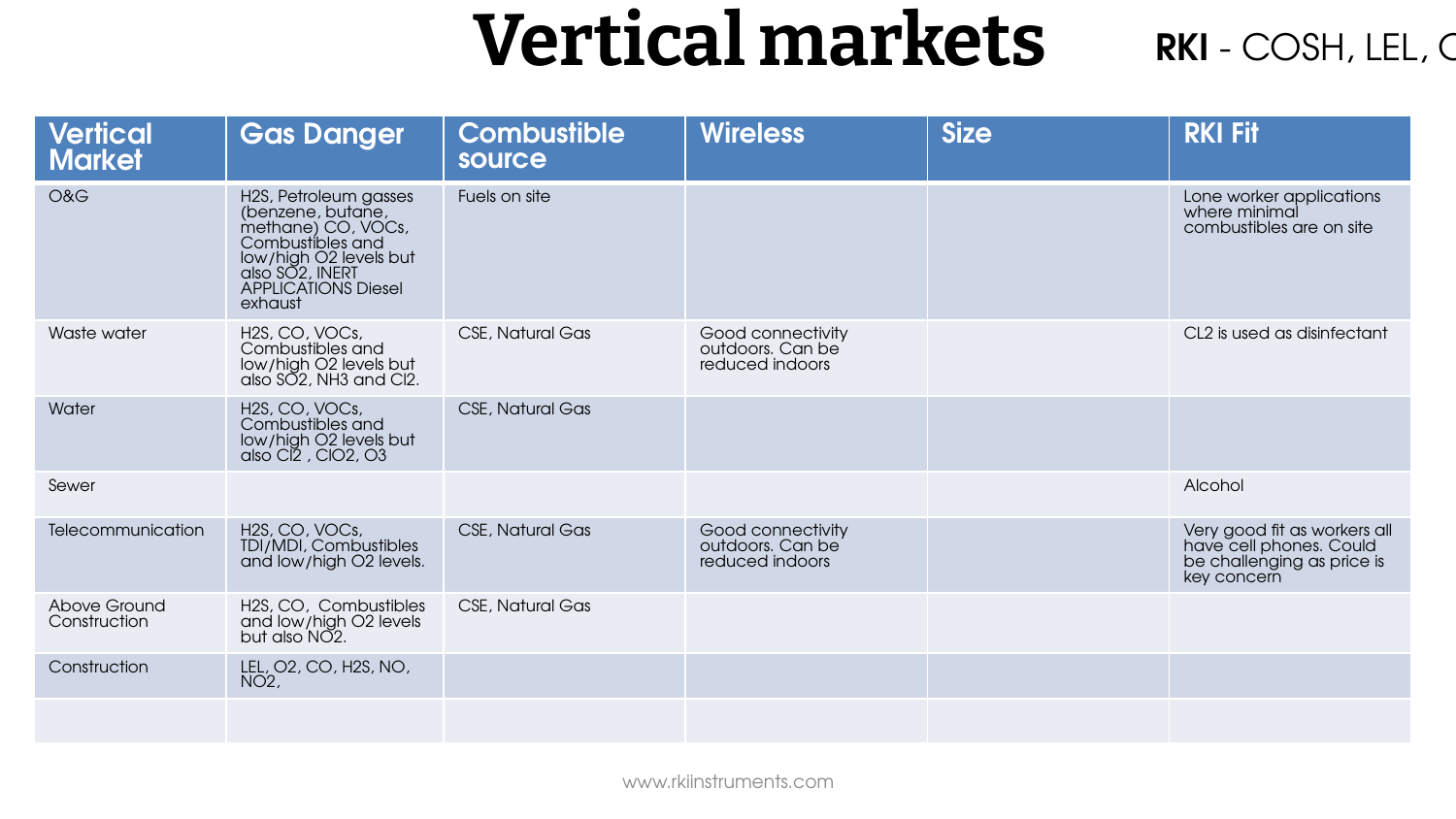

No Mining or nuclear projects as Guardhat has other solutions there
# Vertical markets
RKI - COSH, LEL, O2, HCN, NH3, NO2, PH3, SO2, CO2 %, CO2 PPM
| Vertical Market | Gas Danger | Combustible source | Wireless | Size | RKI Fit |
| --- | --- | --- | --- | --- | --- |
| O&G | H2S, Petroleum gasses (benzene, butane, methane) CO, VOCs, Combustibles and low/high O2 levels but also SO2, INERT APPLICATIONS Diesel exhaust | Fuels on site |  |  | Lone worker applications where minimal combustibles are on site |
| Waste water | H2S, CO, VOCs, Combustibles and low/high O2 levels but also SO2, NH3 and Cl2. | CSE, Natural Gas | Good connectivity outdoors. Can be reduced indoors |  | CL2 is used as disinfectant |
| Water | H2S, CO, VOCs, Combustibles and low/high O2 levels but also Cl2 , ClO2, O3 | CSE, Natural Gas |  |  |  |
| Sewer |  |  |  |  | Alcohol |
| Telecommunication | H2S, CO, VOCs, TDI/MDI, Combustibles and low/high O2 levels. | CSE, Natural Gas | Good connectivity outdoors. Can be reduced indoors |  | Very good fit as workers all have cell phones. Could be challenging as price is key concern |
| Above Ground Construction | H2S, CO, Combustibles and low/high O2 levels but also NO2. | CSE, Natural Gas |  |  |  |
| Construction | LEL, O2, CO, H2S, NO, NO2, |  |  |  |  |
|  |  |  |  |  |  |
www.rkiinstruments.com